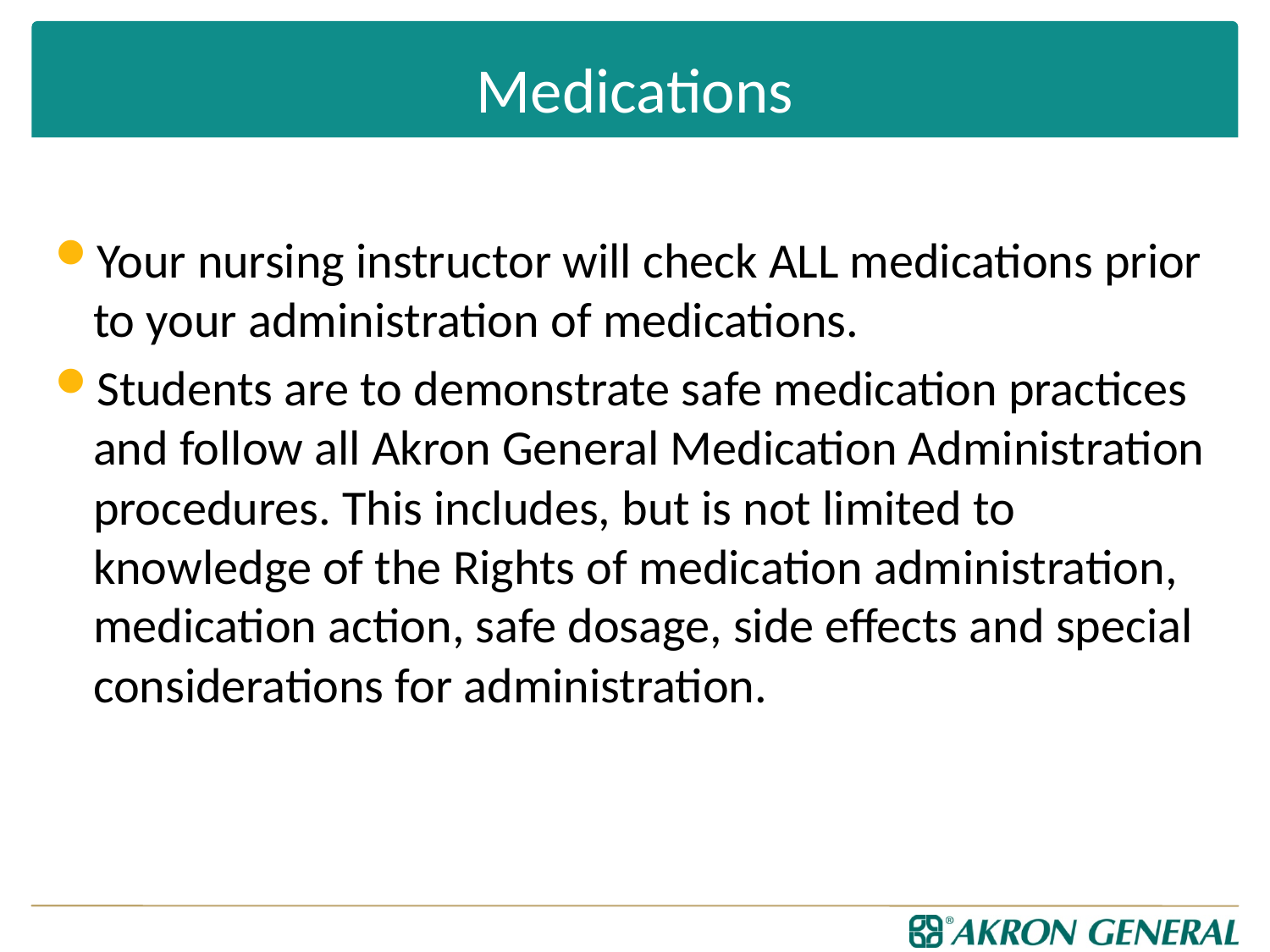

# Medications
Your nursing instructor will check ALL medications prior to your administration of medications.
Students are to demonstrate safe medication practices and follow all Akron General Medication Administration procedures. This includes, but is not limited to knowledge of the Rights of medication administration, medication action, safe dosage, side effects and special considerations for administration.